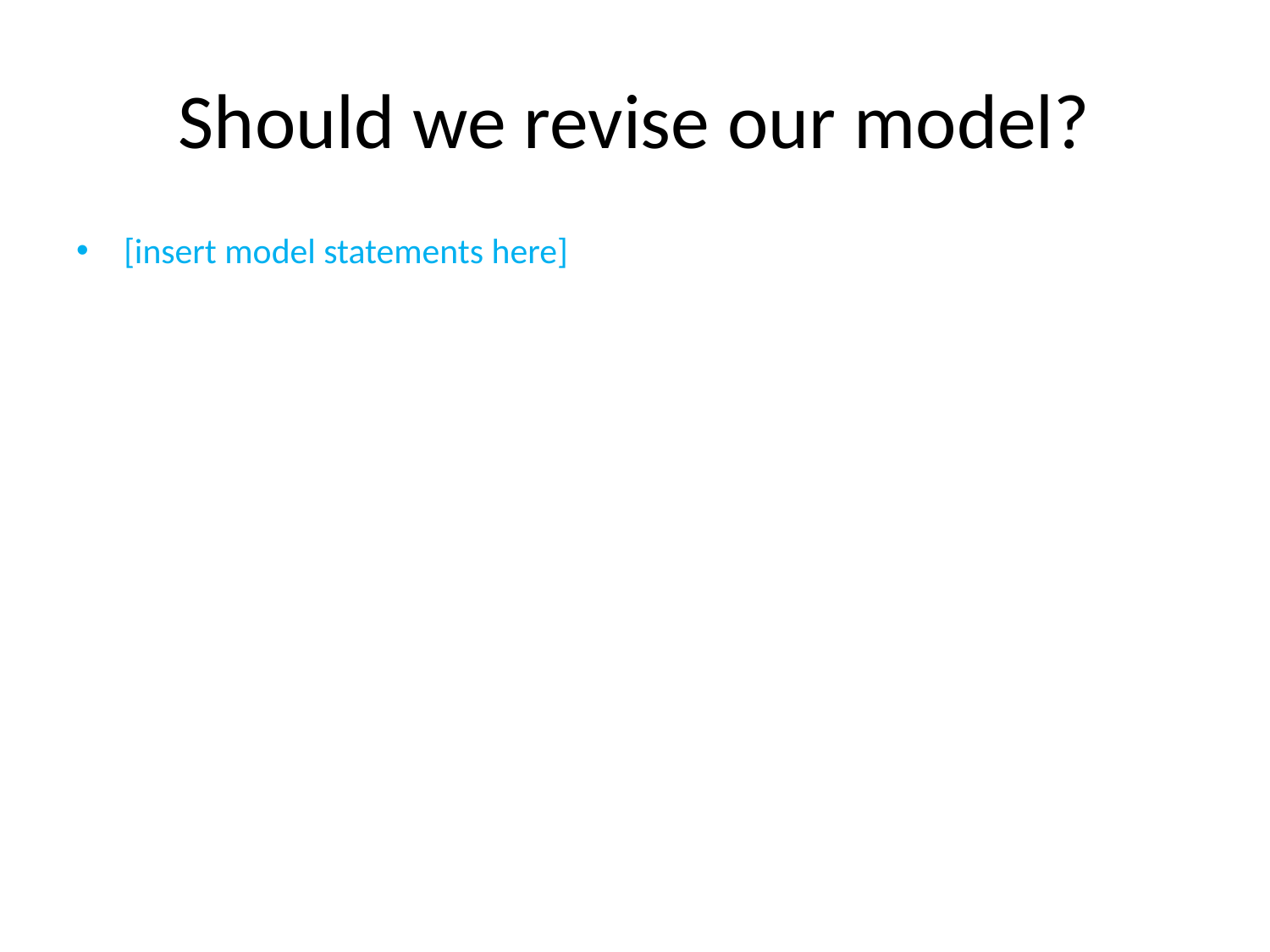

# Should we revise our model?
[insert model statements here]